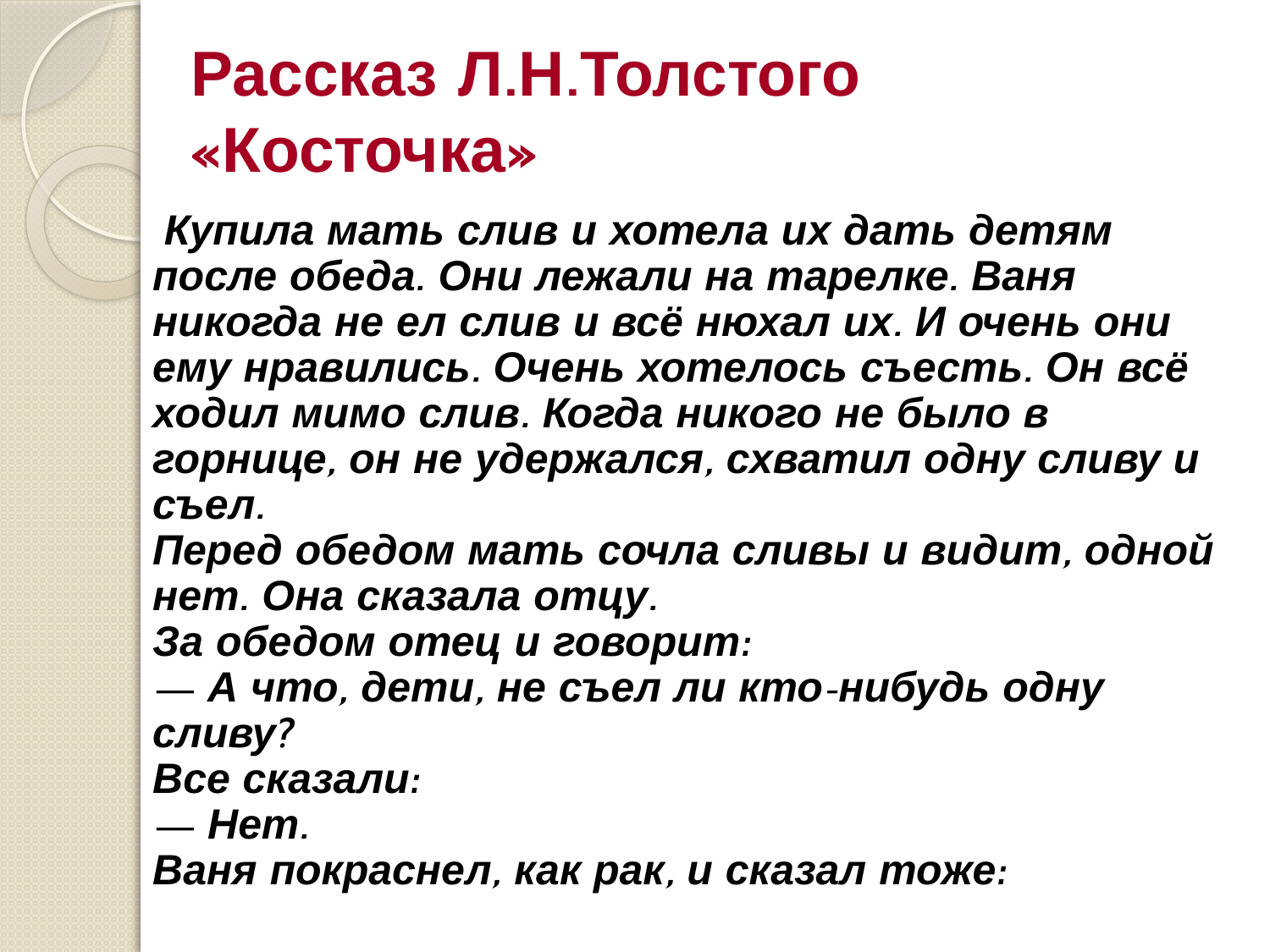

# Рассказ Л.Н.Толстого «Косточка»
    Купила мать слив и хотела их дать детям после обеда. Они лежали на тарелке. Ваня никогда не ел слив и всё нюхал их. И очень они ему нравились. Очень хотелось съесть. Он всё ходил мимо слив. Когда никого не было в горнице, он не удержался, схватил одну сливу и съел.
Перед обедом мать сочла сливы и видит, одной нет. Она сказала отцу.
За обедом отец и говорит:
— А что, дети, не съел ли кто-нибудь одну сливу?
Все сказали:
— Нет.
Ваня покраснел, как рак, и сказал тоже: